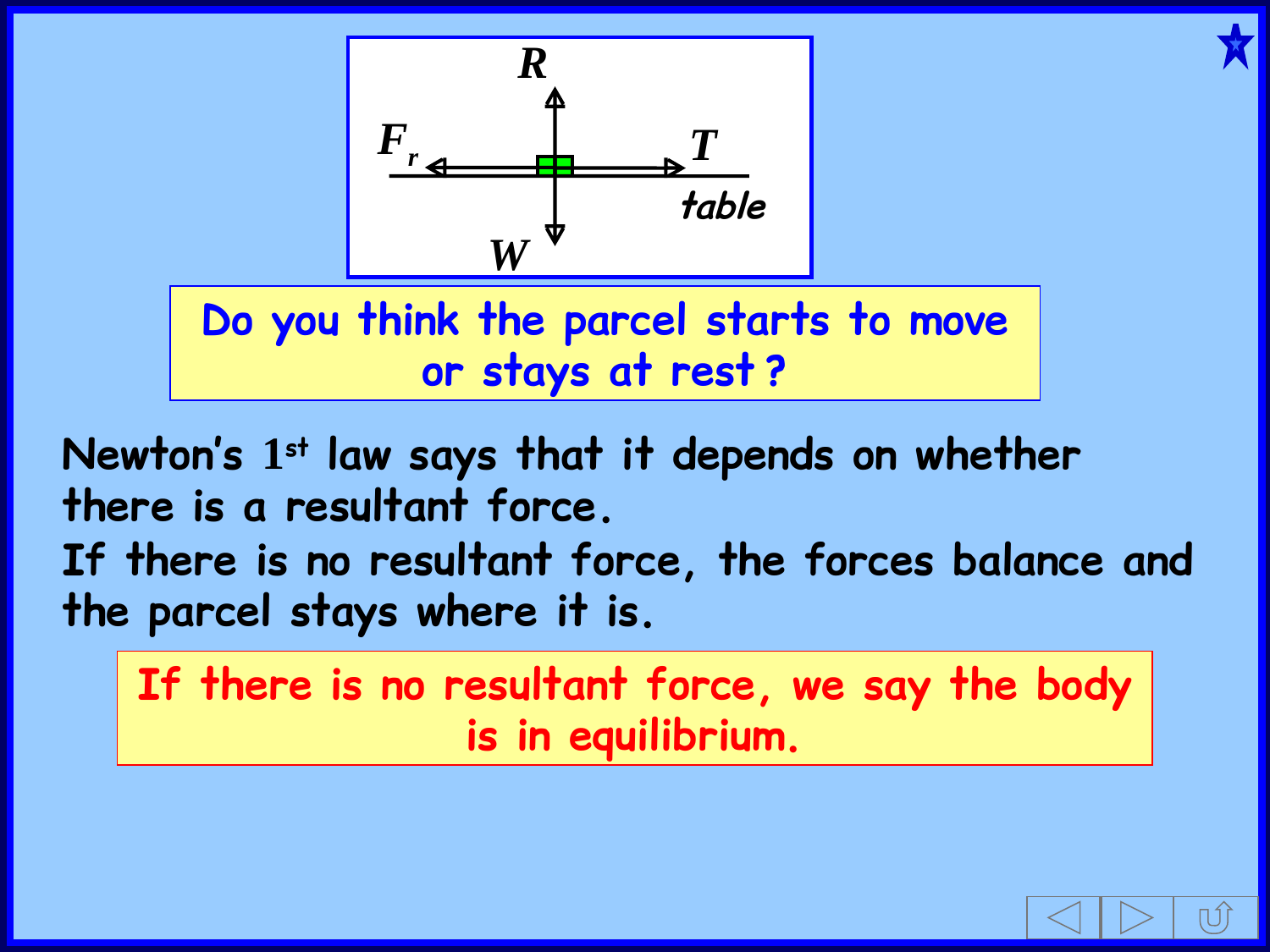

R

W

Fr
T

table
Do you think the parcel starts to move or stays at rest ?
Newton’s 1st law says that it depends on whether there is a resultant force.
If there is no resultant force, the forces balance and the parcel stays where it is.
If there is no resultant force, we say the body is in equilibrium.